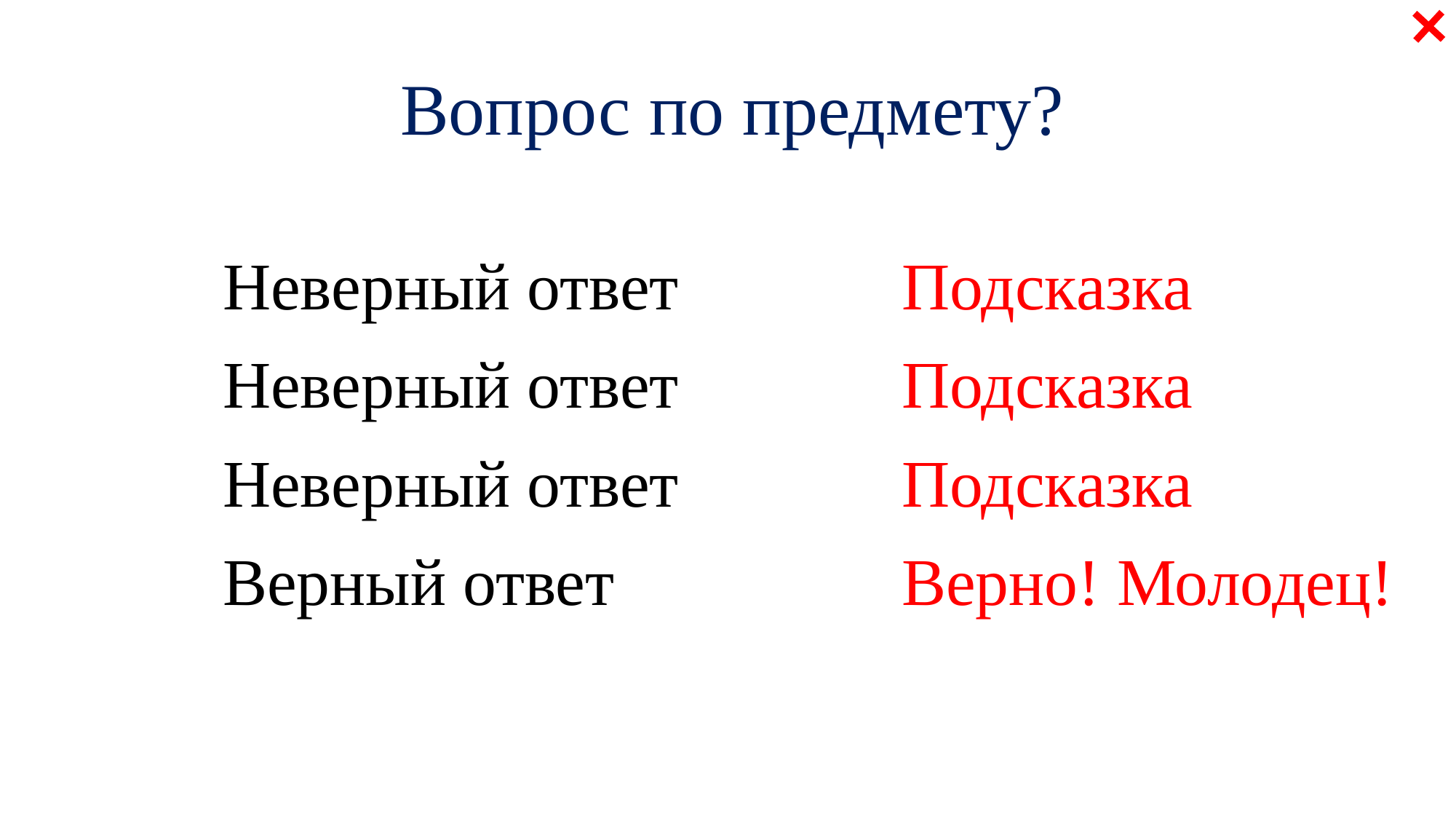

Вопрос по предмету?
Подсказка
Неверный ответ
Подсказка
Неверный ответ
Неверный ответ
Подсказка
Верно! Молодец!
Верный ответ